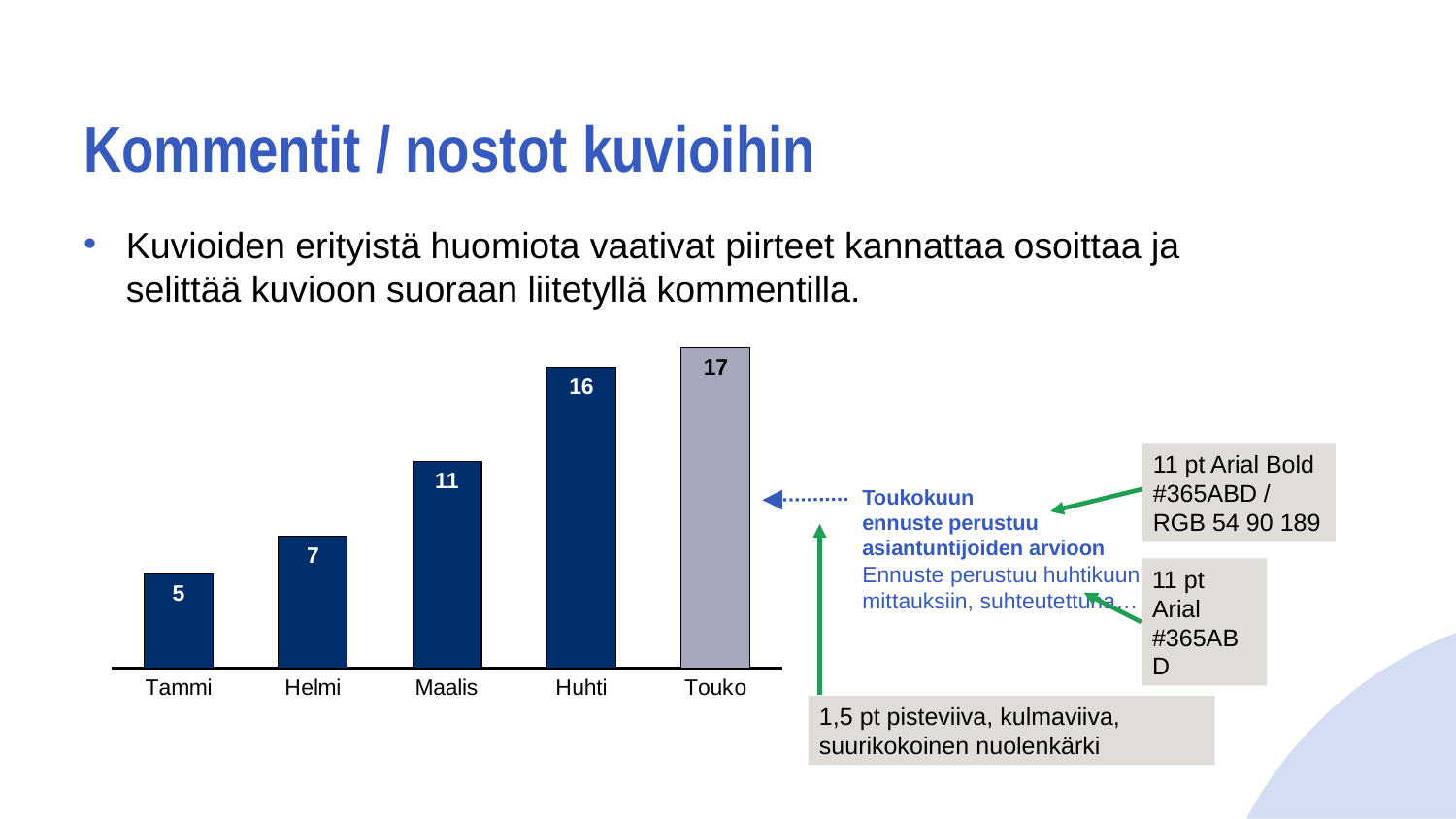

# Kommentit / nostot kuvioihin
Kuvioiden erityistä huomiota vaativat piirteet kannattaa osoittaa ja selittää kuvioon suoraan liitetyllä kommentilla.

### Chart

| Category | A |
|---|---|
| Tammi | 5.0 |
| Helmi | 7.0 |
| Maalis | 11.0 |
| Huhti | 16.0 |
| Touko | 17.0 |
11 pt Arial Bold #365ABD / RGB 54 90 189
Toukokuun
ennuste perustuu
asiantuntijoiden arvioon
Ennuste perustuu huhtikuun
mittauksiin, suhteutettuna…
11 pt Arial
#365ABD
1,5 pt pisteviiva, kulmaviiva, suurikokoinen nuolenkärki